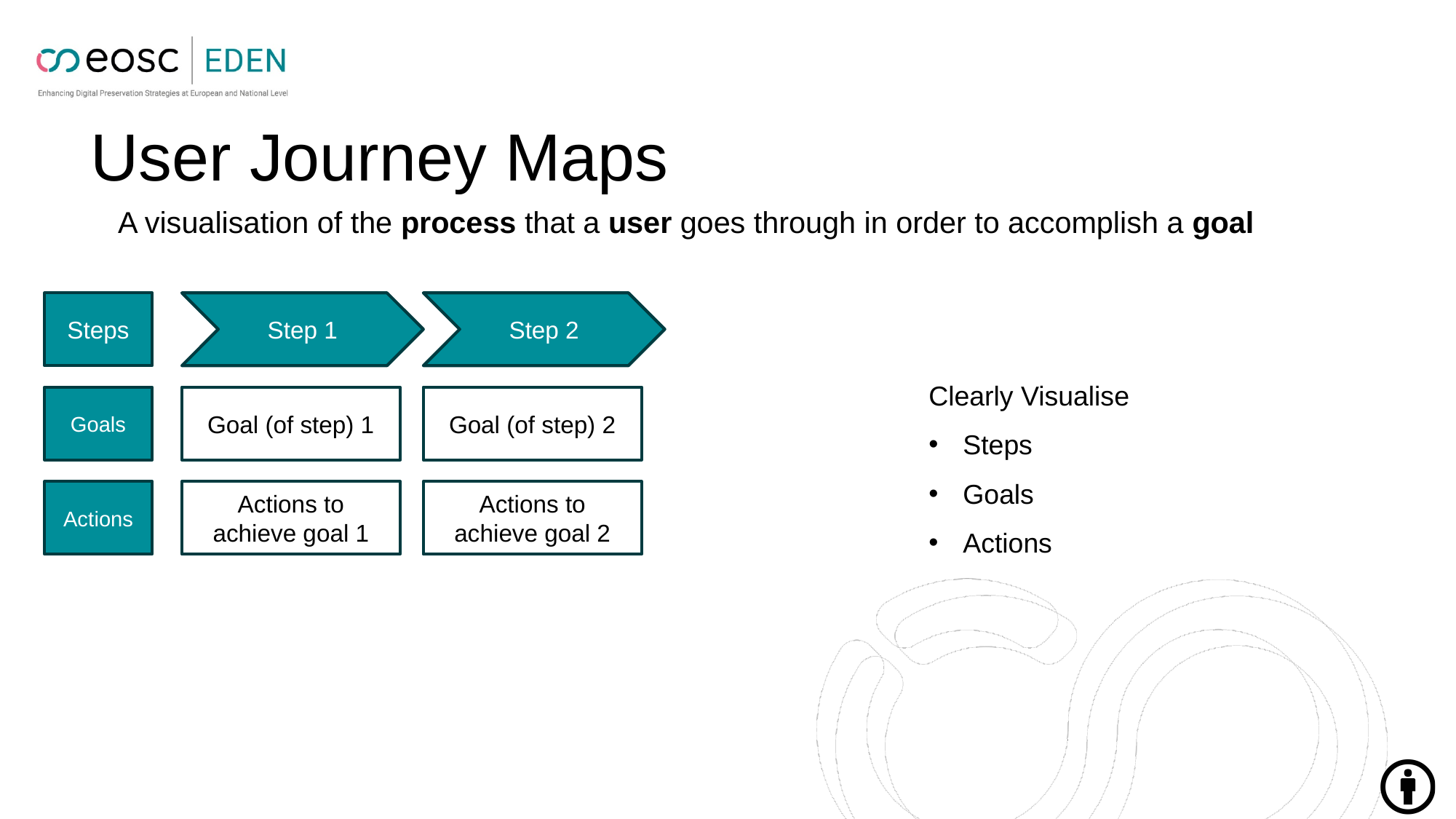

# User Journey Maps
A visualisation of the process that a user goes through in order to accomplish a goal
Steps
Step 1
Step 2
Clearly Visualise
Steps
Goals
Actions
Goals
Goal (of step) 1
Goal (of step) 2
Actions
Actions to achieve goal 1
Actions to achieve goal 2